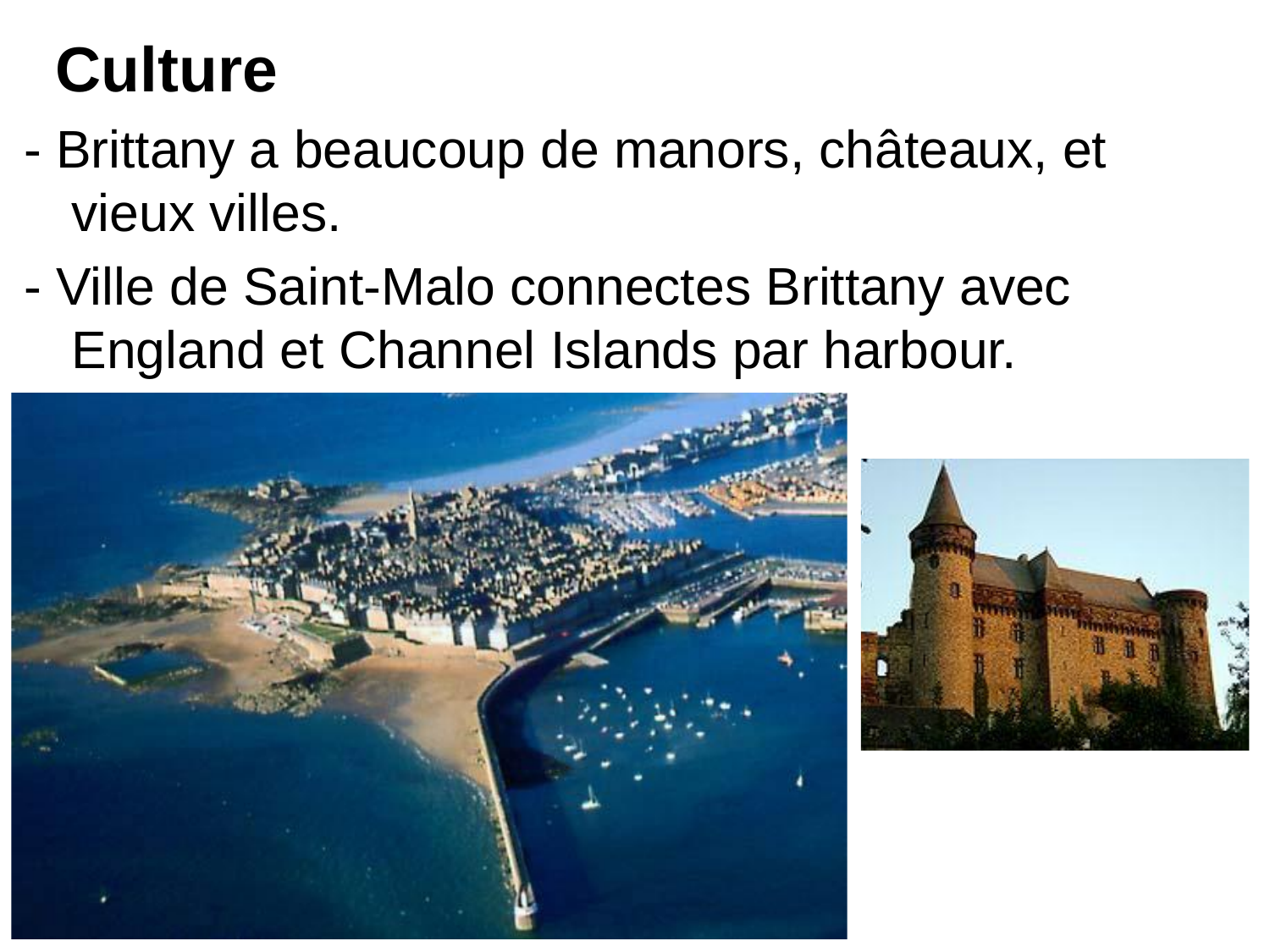

# Culture
- Brittany a beaucoup de manors, châteaux, et vieux villes.
- Ville de Saint-Malo connectes Brittany avec England et Channel Islands par harbour.